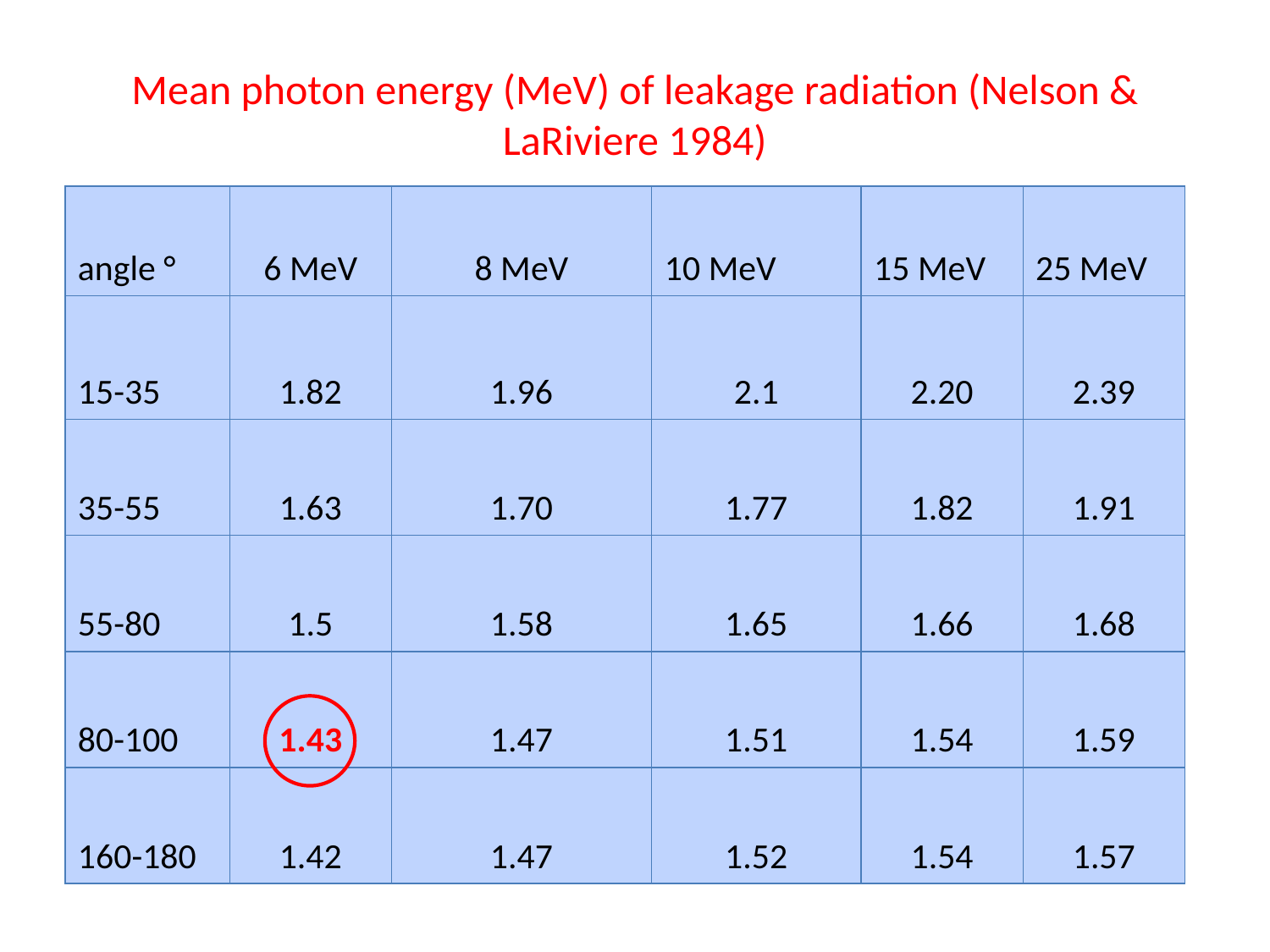

Mean photon energy (MeV) of leakage radiation (Nelson & LaRiviere 1984)

| angle ° | 6 MeV | 8 MeV | 10 MeV | 15 MeV | 25 MeV |
| --- | --- | --- | --- | --- | --- |
| 15-35 | 1.82 | 1.96 | 2.1 | 2.20 | 2.39 |
| 35-55 | 1.63 | 1.70 | 1.77 | 1.82 | 1.91 |
| 55-80 | 1.5 | 1.58 | 1.65 | 1.66 | 1.68 |
| 80-100 | 1.43 | 1.47 | 1.51 | 1.54 | 1.59 |
| 160-180 | 1.42 | 1.47 | 1.52 | 1.54 | 1.57 |